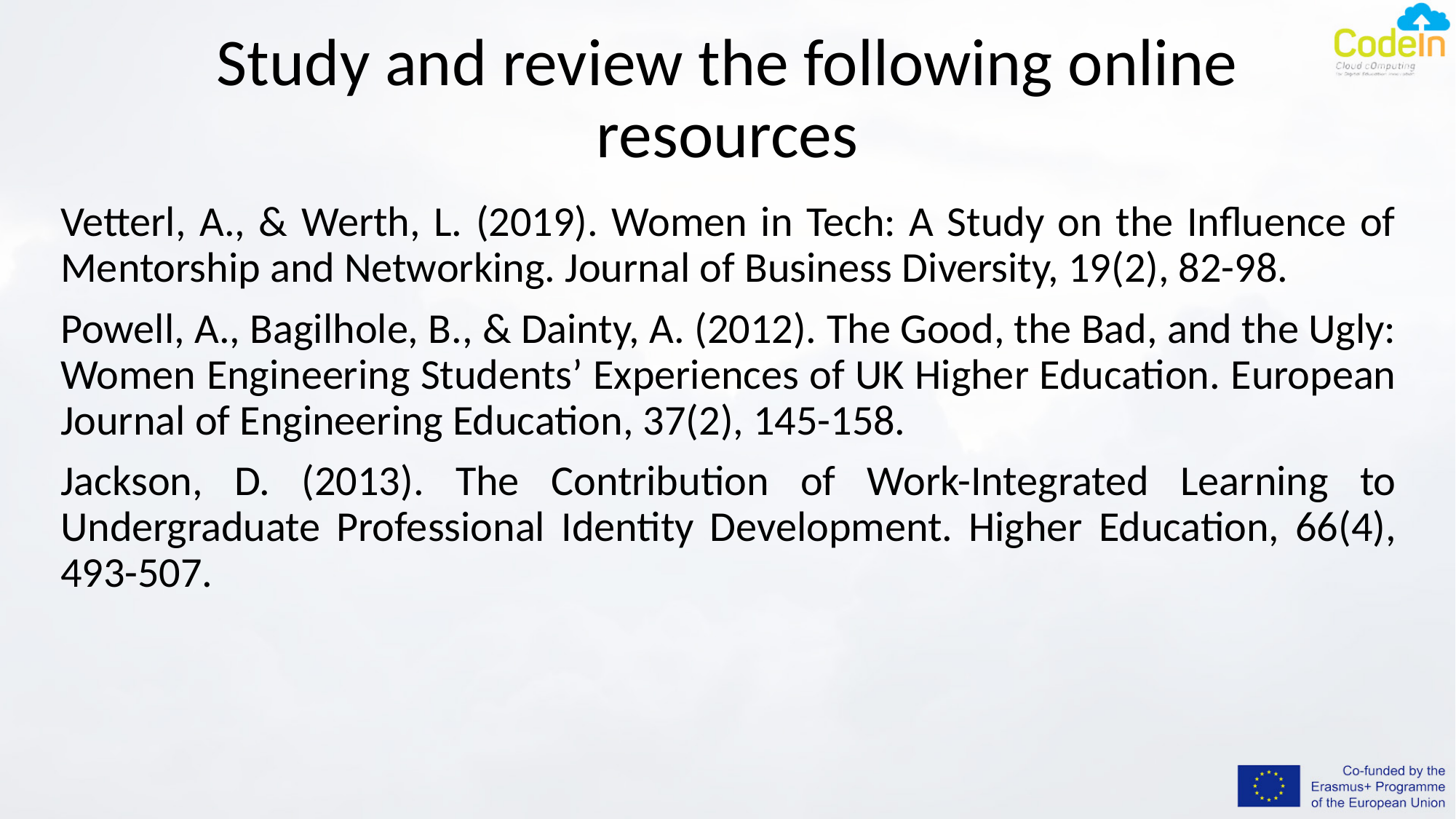

# Study and review the following online resources
Vetterl, A., & Werth, L. (2019). Women in Tech: A Study on the Influence of Mentorship and Networking. Journal of Business Diversity, 19(2), 82-98.
Powell, A., Bagilhole, B., & Dainty, A. (2012). The Good, the Bad, and the Ugly: Women Engineering Students’ Experiences of UK Higher Education. European Journal of Engineering Education, 37(2), 145-158.
Jackson, D. (2013). The Contribution of Work-Integrated Learning to Undergraduate Professional Identity Development. Higher Education, 66(4), 493-507.